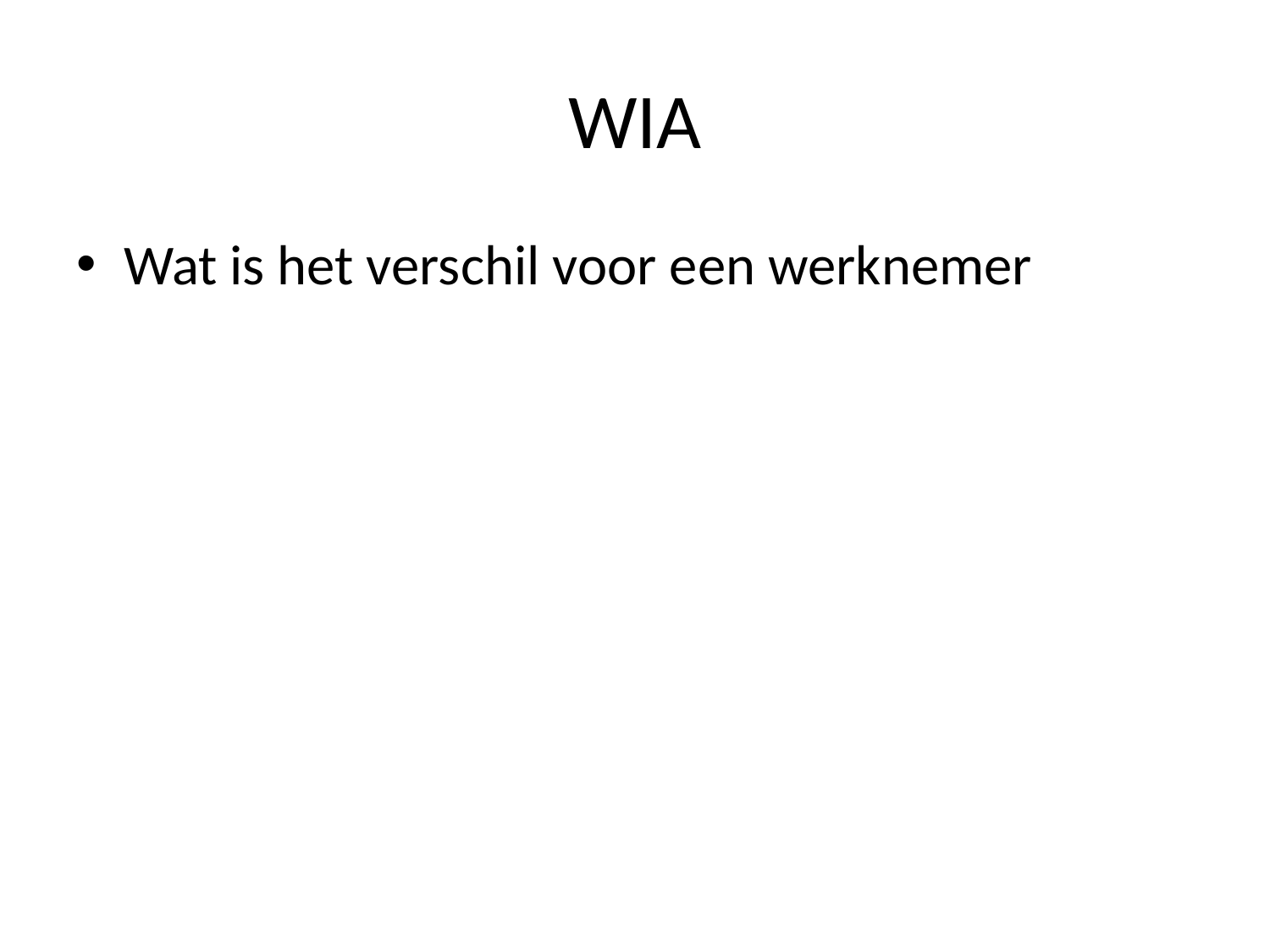

# WIA
Wat is het verschil voor een werknemer